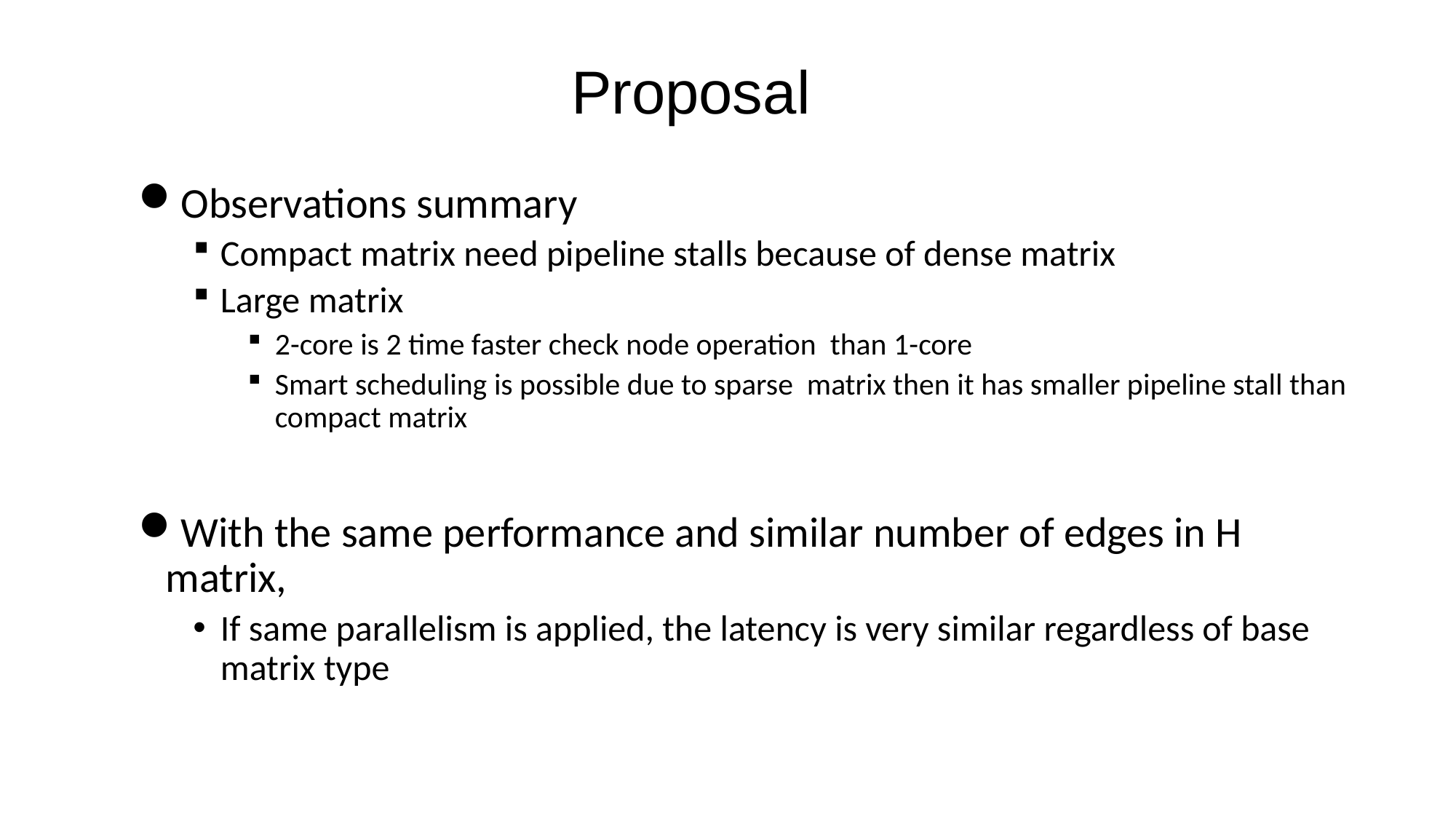

Proposal
Observations summary
Compact matrix need pipeline stalls because of dense matrix
Large matrix
2-core is 2 time faster check node operation  than 1-core
Smart scheduling is possible due to sparse  matrix then it has smaller pipeline stall than compact matrix

With the same performance and similar number of edges in H matrix,
If same parallelism is applied, the latency is very similar regardless of base matrix type